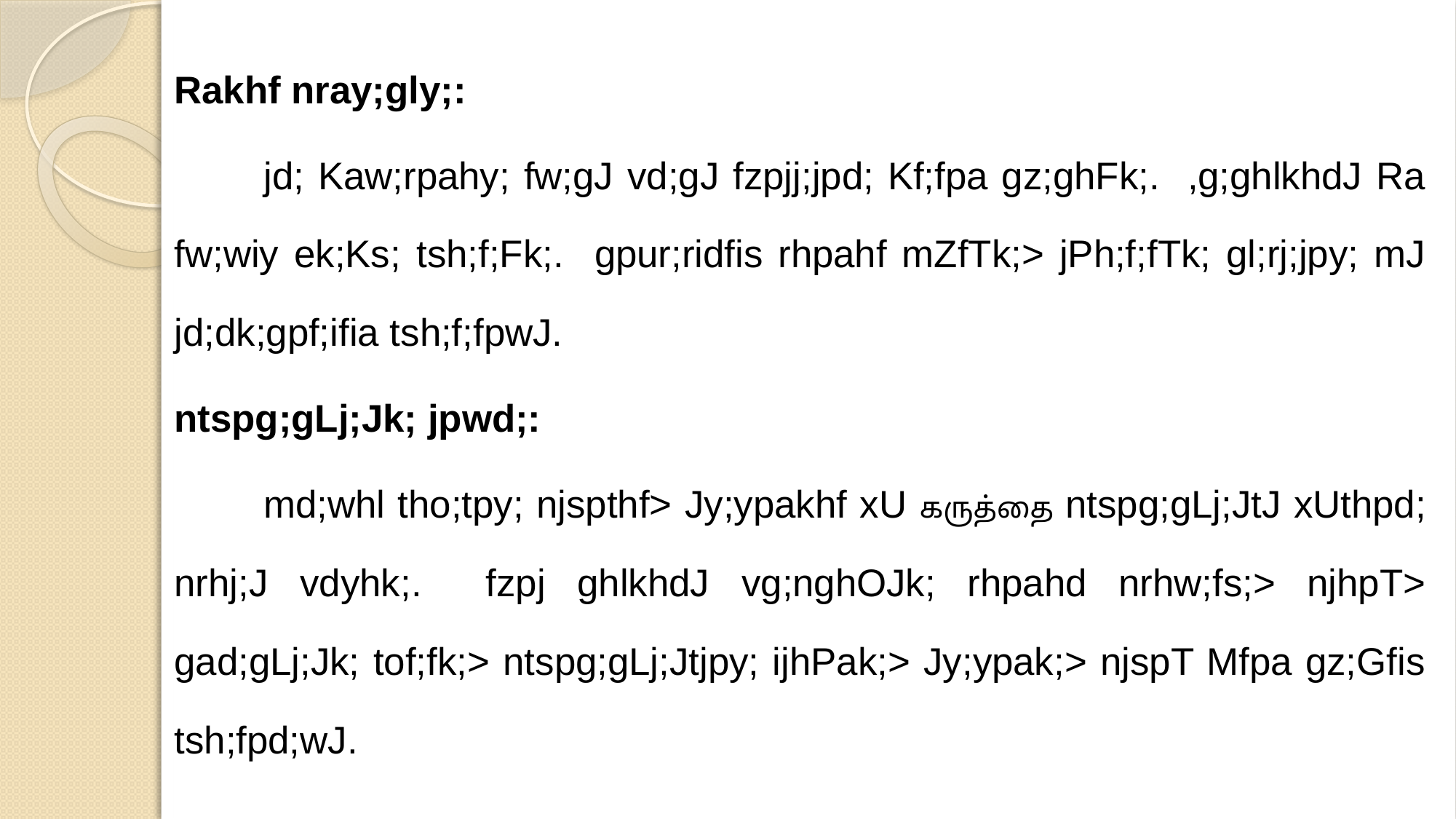

Rakhf nray;gly;:
	jd; Kaw;rpahy; fw;gJ vd;gJ fzpjj;jpd; Kf;fpa gz;ghFk;.  ,g;ghlkhdJ Ra fw;wiy ek;Ks; tsh;f;Fk;.  gpur;ridfis rhpahf mZfTk;> jPh;f;fTk; gl;rj;jpy; mJ jd;dk;gpf;ifia tsh;f;fpwJ.
ntspg;gLj;Jk; jpwd;:
	md;whl tho;tpy; njspthf> Jy;ypakhf xU கருத்தை ntspg;gLj;JtJ xUthpd; nrhj;J vdyhk;.  fzpj ghlkhdJ vg;nghOJk; rhpahd nrhw;fs;> njhpT> gad;gLj;Jk; tof;fk;> ntspg;gLj;Jtjpy; ijhPak;> Jy;ypak;> njspT Mfpa gz;Gfis tsh;fpd;wJ.